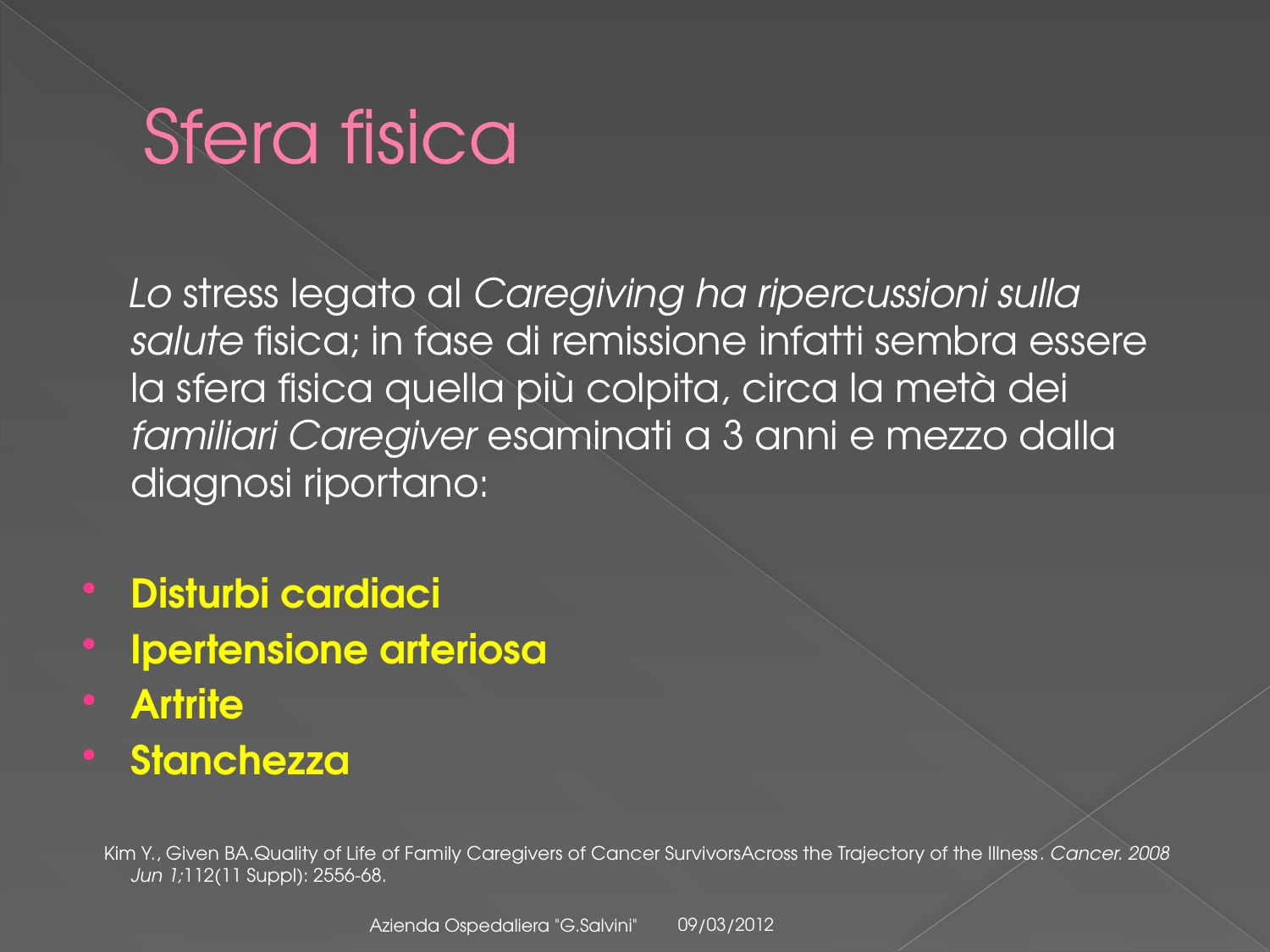

# Sfera fisica
    Lo stress legato al Caregiving ha ripercussioni sulla salute fisica; in fase di remissione infatti sembra essere la sfera fisica quella più colpita, circa la metà dei familiari Caregiver esaminati a 3 anni e mezzo dalla diagnosi riportano:

Disturbi cardiaci
Ipertensione arteriosa
Artrite
Stanchezza

    Kim Y., Given BA.Quality of Life of Family Caregivers of Cancer SurvivorsAcross the Trajectory of the Illness. Cancer. 2008 Jun 1;112(11 Suppl): 2556-68.
09/03/2012
Azienda Ospedaliera "G.Salvini"